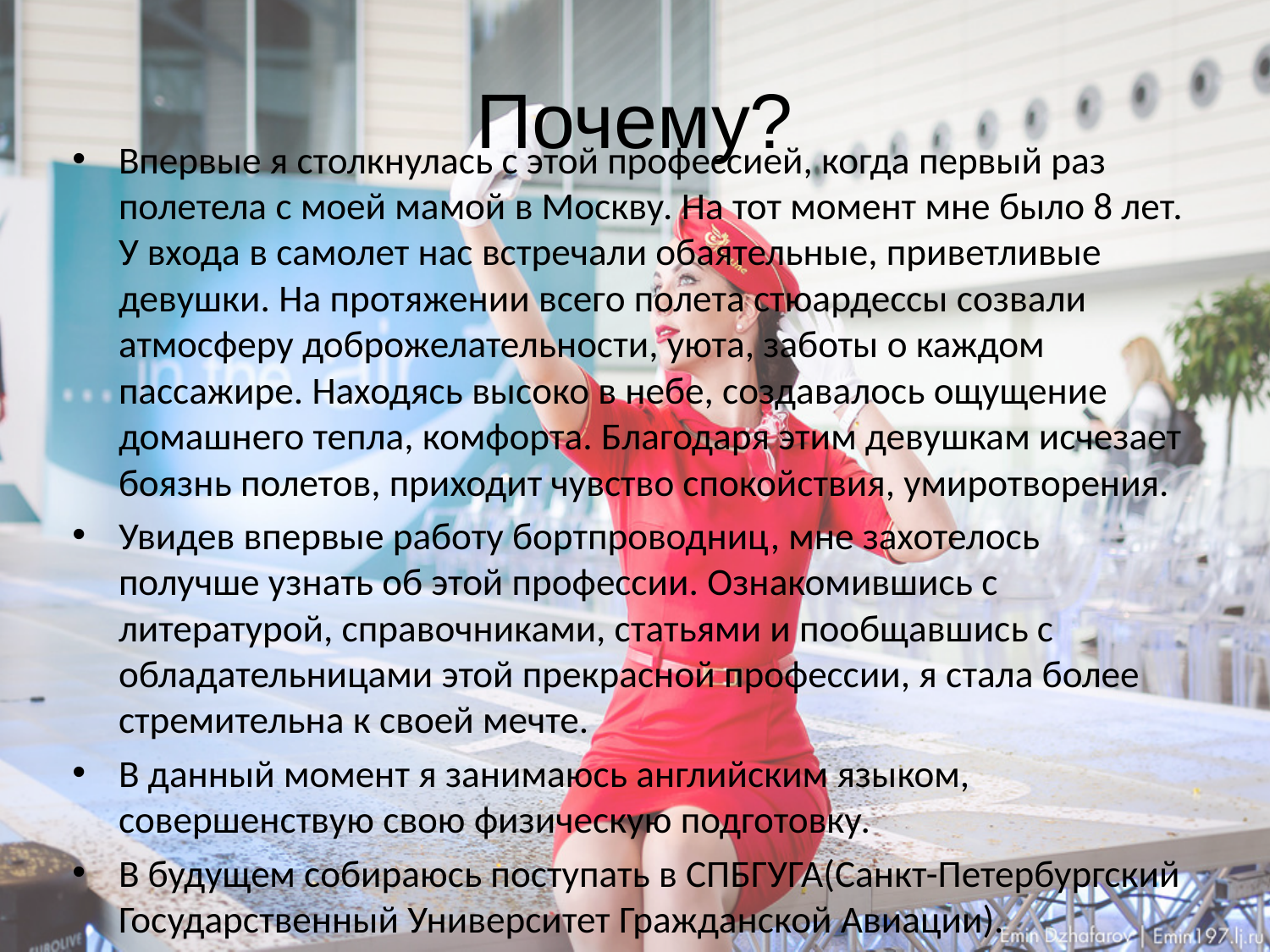

# Почему?
Впервые я столкнулась с этой профессией, когда первый раз полетела с моей мамой в Москву. На тот момент мне было 8 лет. У входа в самолет нас встречали обаятельные, приветливые девушки. На протяжении всего полета стюардессы созвали атмосферу доброжелательности, уюта, заботы о каждом пассажире. Находясь высоко в небе, создавалось ощущение домашнего тепла, комфорта. Благодаря этим девушкам исчезает боязнь полетов, приходит чувство спокойствия, умиротворения.
Увидев впервые работу бортпроводниц, мне захотелось получше узнать об этой профессии. Ознакомившись с литературой, справочниками, статьями и пообщавшись с обладательницами этой прекрасной профессии, я стала более стремительна к своей мечте.
В данный момент я занимаюсь английским языком, совершенствую свою физическую подготовку.
В будущем собираюсь поступать в СПБГУГА(Санкт-Петербургский Государственный Университет Гражданской Авиации).